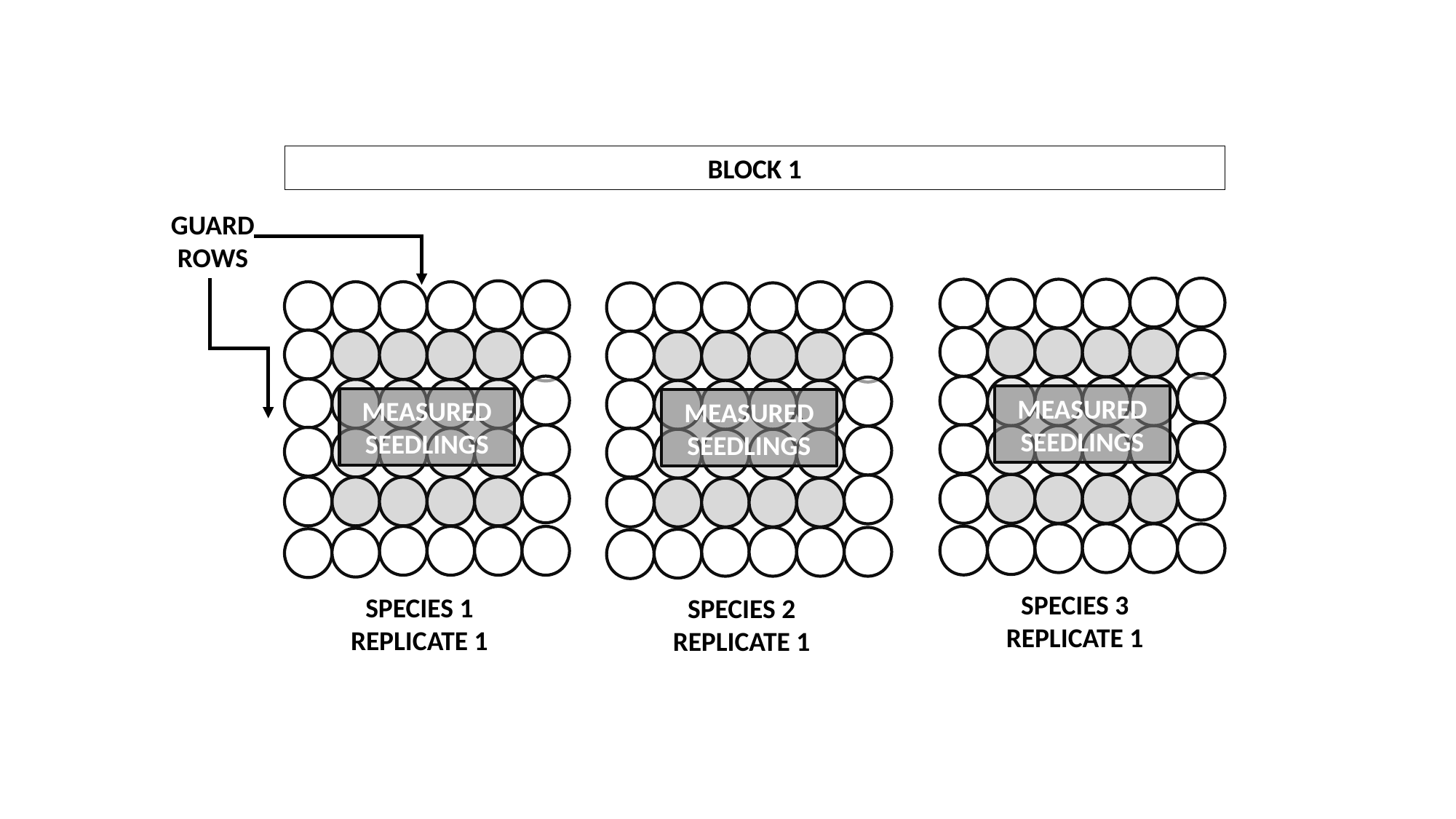

BLOCK 1
GUARD ROWS

MEASURED SEEDLINGS
MEASURED SEEDLINGS
MEASURED SEEDLINGS

SPECIES 3 REPLICATE 1
SPECIES 1 REPLICATE 1
SPECIES 2 REPLICATE 1